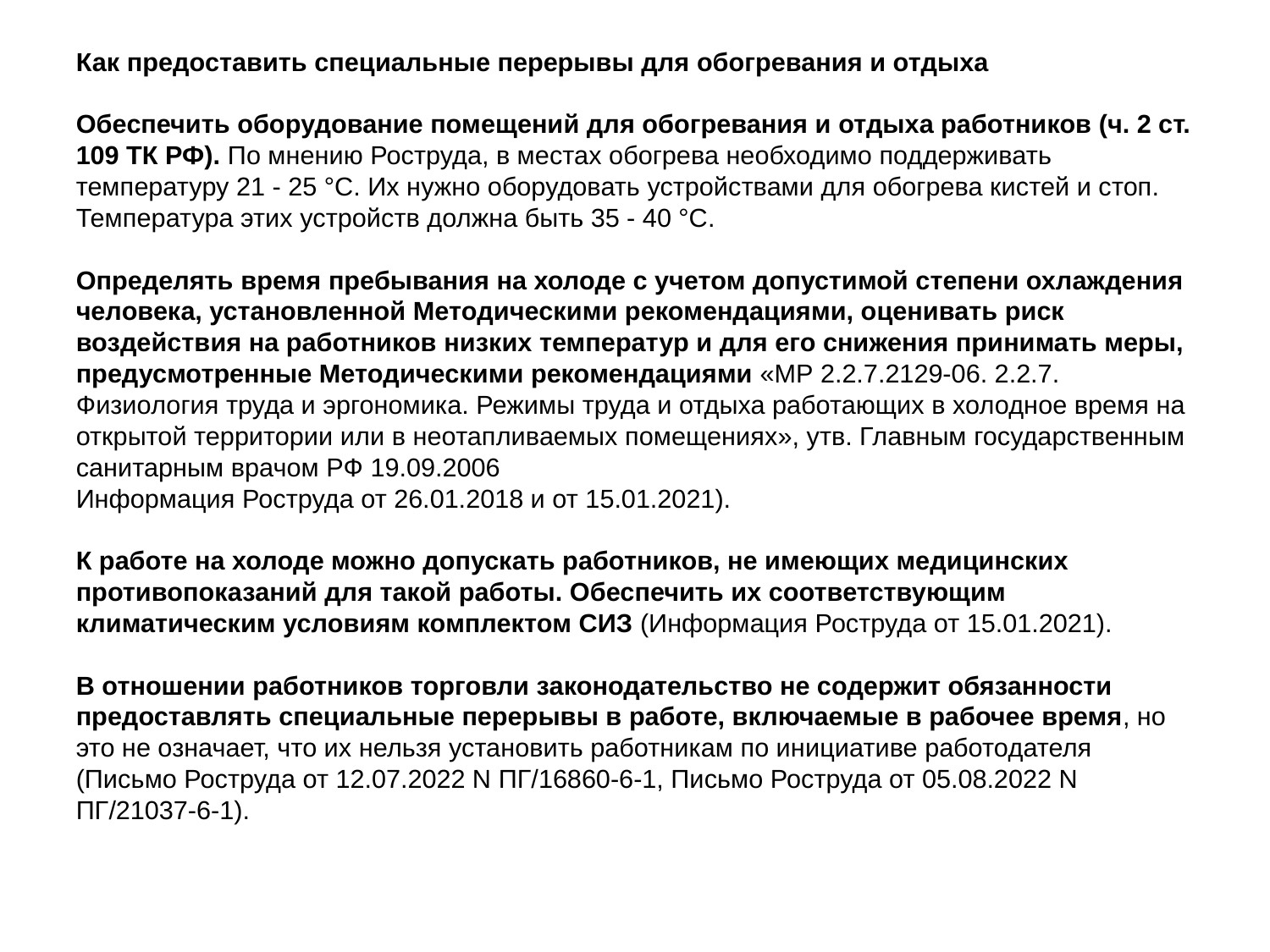

Как предоставить специальные перерывы для обогревания и отдыха

Обеспечить оборудование помещений для обогревания и отдыха работников (ч. 2 ст. 109 ТК РФ). По мнению Роструда, в местах обогрева необходимо поддерживать температуру 21 - 25 °C. Их нужно оборудовать устройствами для обогрева кистей и стоп. Температура этих устройств должна быть 35 - 40 °C.

Определять время пребывания на холоде с учетом допустимой степени охлаждения человека, установленной Методическими рекомендациями, оценивать риск воздействия на работников низких температур и для его снижения принимать меры, предусмотренные Методическими рекомендациями «МР 2.2.7.2129-06. 2.2.7. Физиология труда и эргономика. Режимы труда и отдыха работающих в холодное время на открытой территории или в неотапливаемых помещениях», утв. Главным государственным санитарным врачом РФ 19.09.2006
Информация Роструда от 26.01.2018 и от 15.01.2021).

К работе на холоде можно допускать работников, не имеющих медицинских противопоказаний для такой работы. Обеспечить их соответствующим климатическим условиям комплектом СИЗ (Информация Роструда от 15.01.2021).

В отношении работников торговли законодательство не содержит обязанности предоставлять специальные перерывы в работе, включаемые в рабочее время, но это не означает, что их нельзя установить работникам по инициативе работодателя (Письмо Роструда от 12.07.2022 N ПГ/16860-6-1, Письмо Роструда от 05.08.2022 N ПГ/21037-6-1).